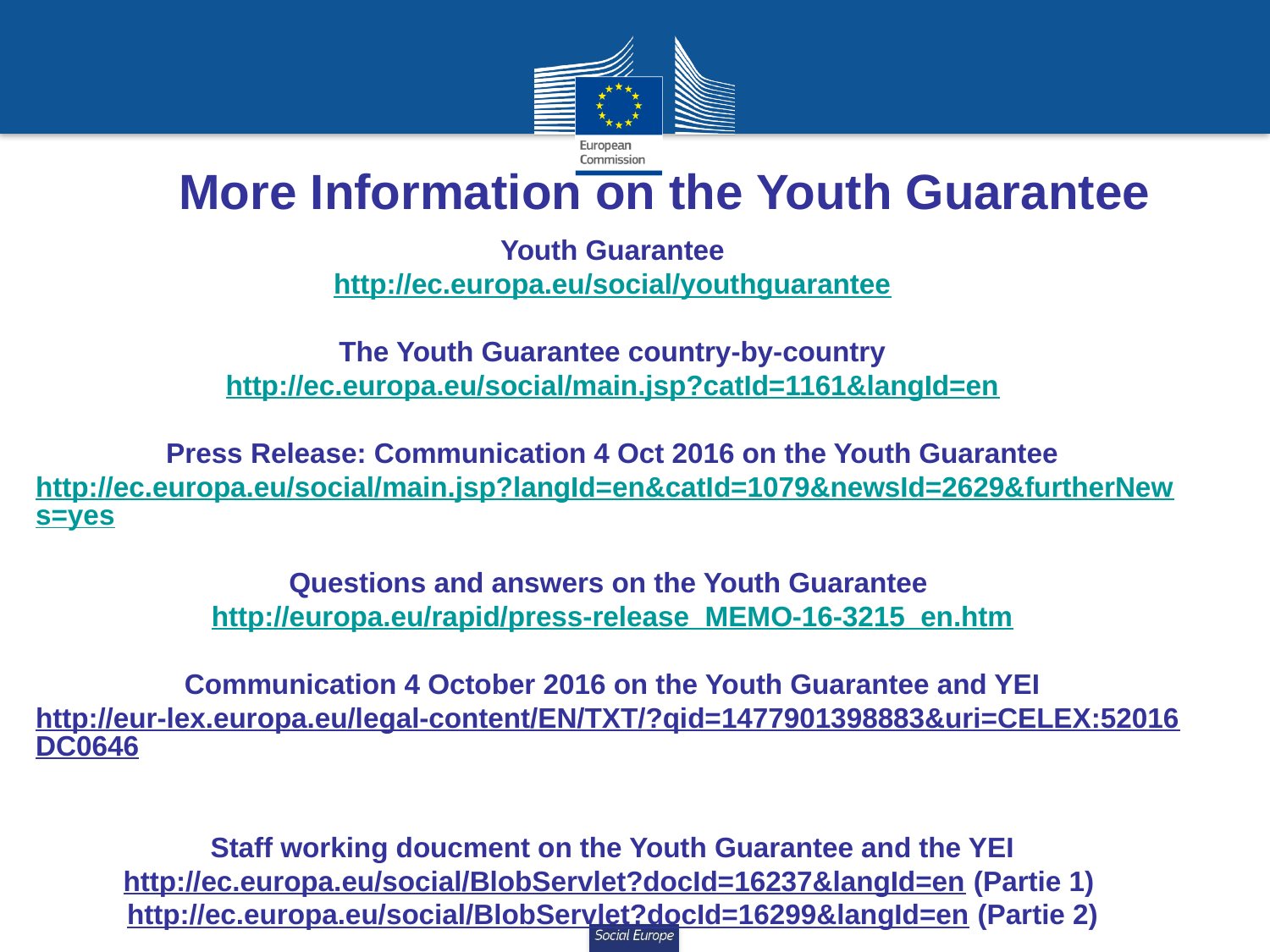

More Information on the Youth Guarantee
Youth Guarantee
http://ec.europa.eu/social/youthguarantee

The Youth Guarantee country-by-country
http://ec.europa.eu/social/main.jsp?catId=1161&langId=en

Press Release: Communication 4 Oct 2016 on the Youth Guarantee
http://ec.europa.eu/social/main.jsp?langId=en&catId=1079&newsId=2629&furtherNews=yes

Questions and answers on the Youth Guarantee
http://europa.eu/rapid/press-release_MEMO-16-3215_en.htm

Communication 4 October 2016 on the Youth Guarantee and YEI
http://eur-lex.europa.eu/legal-content/EN/TXT/?qid=1477901398883&uri=CELEX:52016DC0646

Staff working doucment on the Youth Guarantee and the YEI
http://ec.europa.eu/social/BlobServlet?docId=16237&langId=en (Partie 1)
http://ec.europa.eu/social/BlobServlet?docId=16299&langId=en (Partie 2)